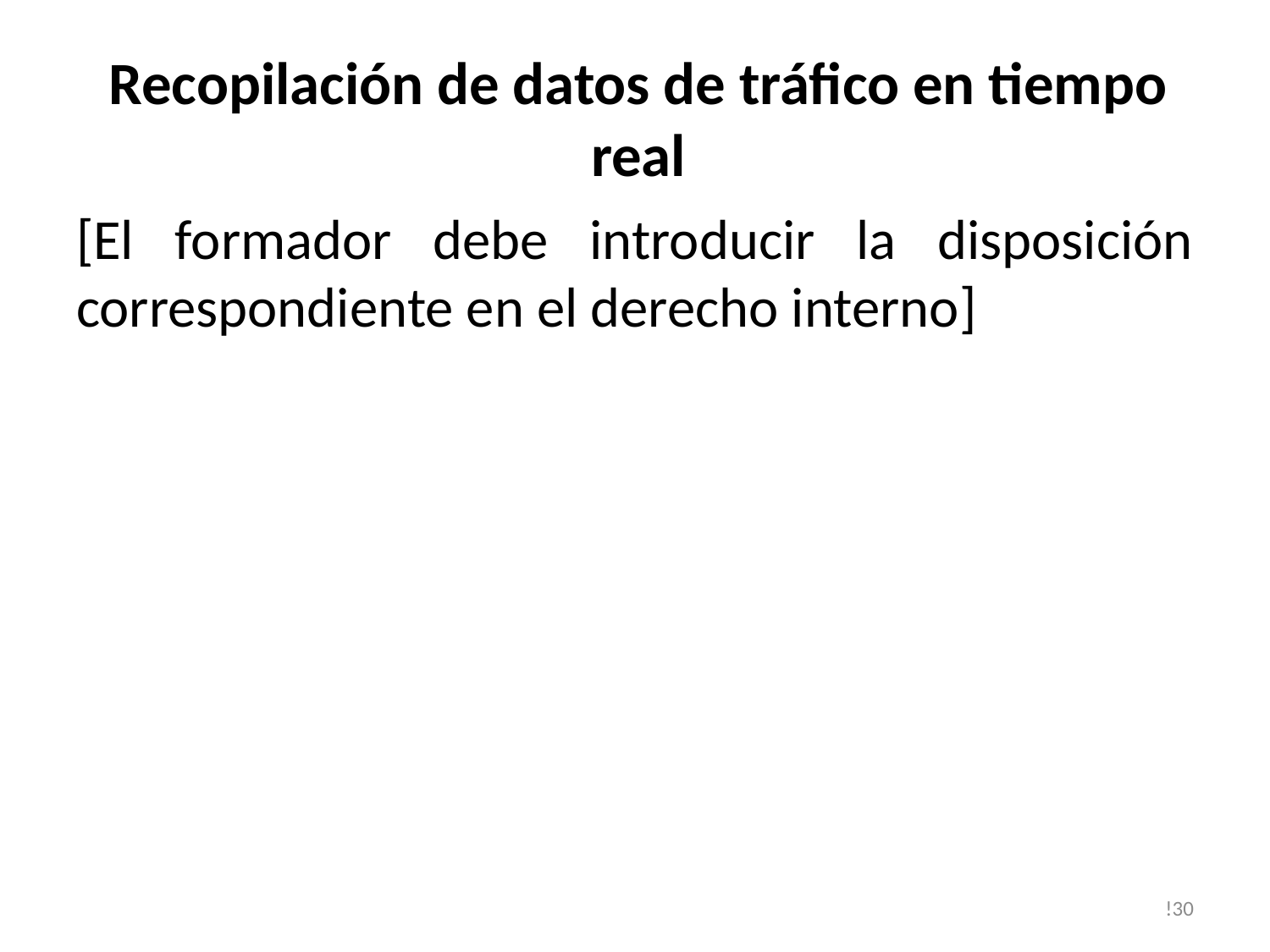

# Recopilación de datos de tráfico en tiempo real
[El formador debe introducir la disposición correspondiente en el derecho interno]
!30